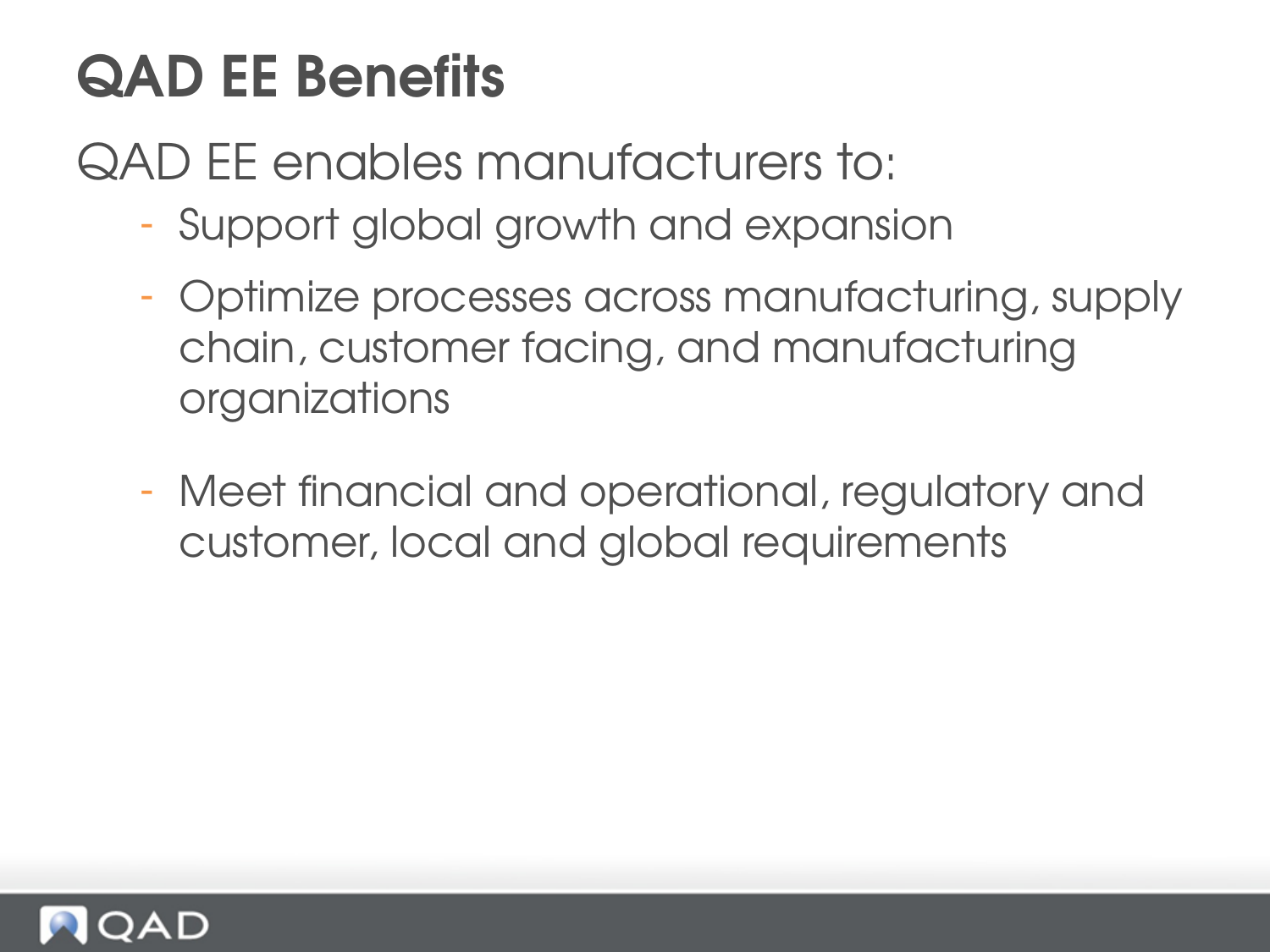

# QAD EE Benefits
QAD EE enables manufacturers to:
Support global growth and expansion
Optimize processes across manufacturing, supply chain, customer facing, and manufacturing organizations
Meet financial and operational, regulatory and customer, local and global requirements